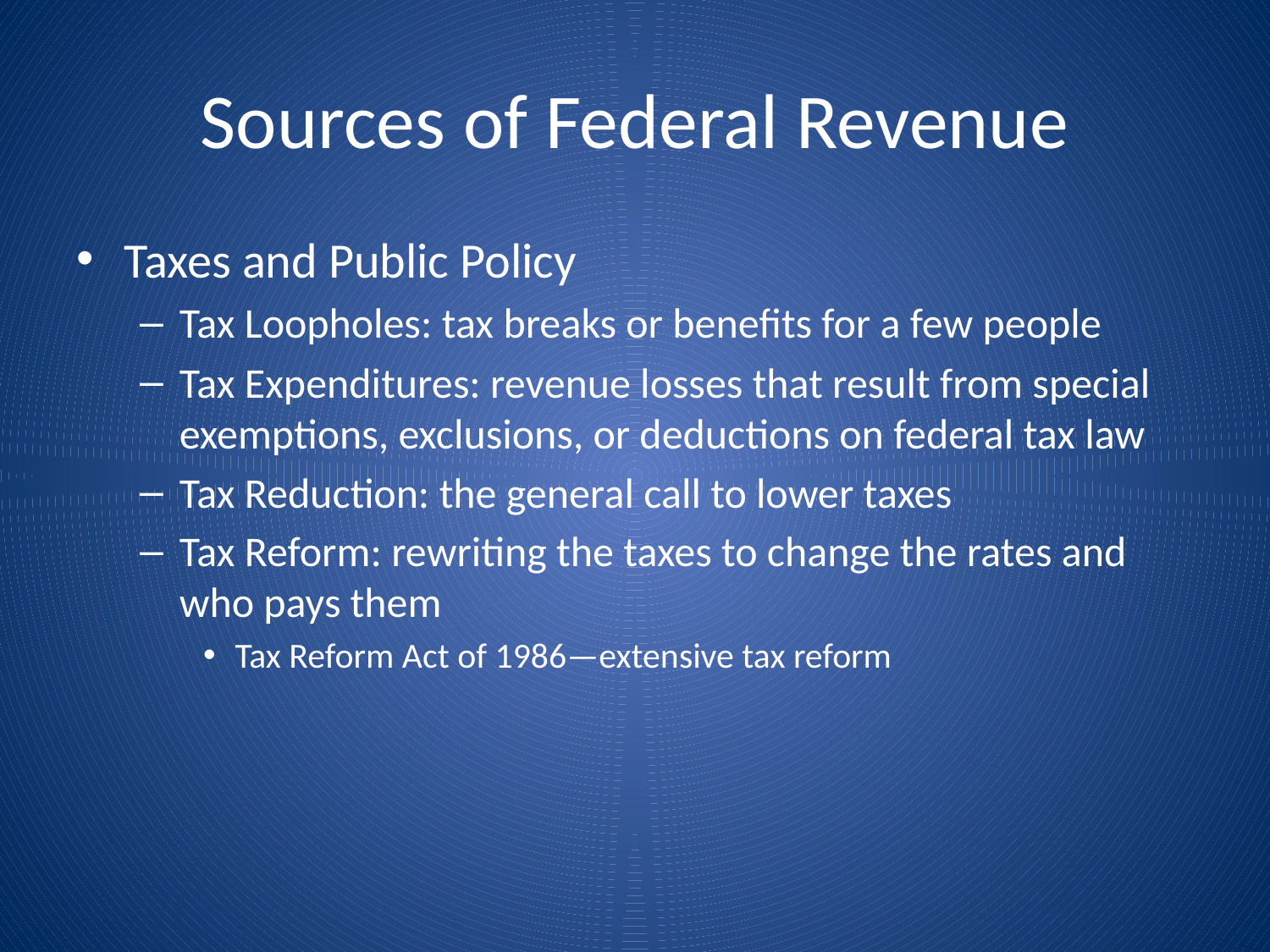

# Sources of Federal Revenue
Taxes and Public Policy
Tax Loopholes: tax breaks or benefits for a few people
Tax Expenditures: revenue losses that result from special exemptions, exclusions, or deductions on federal tax law
Tax Reduction: the general call to lower taxes
Tax Reform: rewriting the taxes to change the rates and who pays them
Tax Reform Act of 1986—extensive tax reform